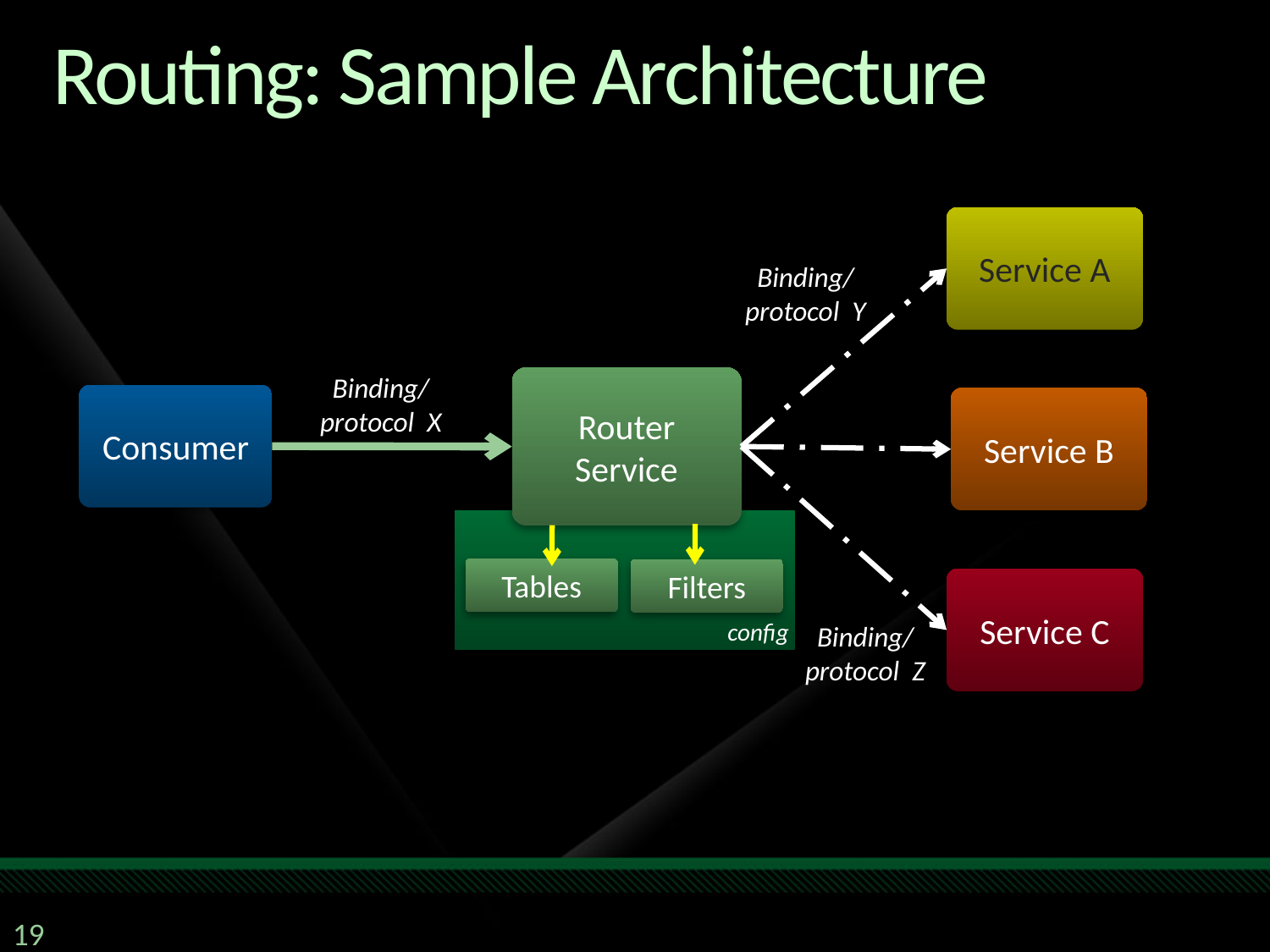

# Routing: Sample Architecture
Service A
Binding/
protocol  Y
Binding/
protocol  X
Router
Service
Consumer
Service B

Tables
Filters
Service C
config
Binding/
protocol  Z
19